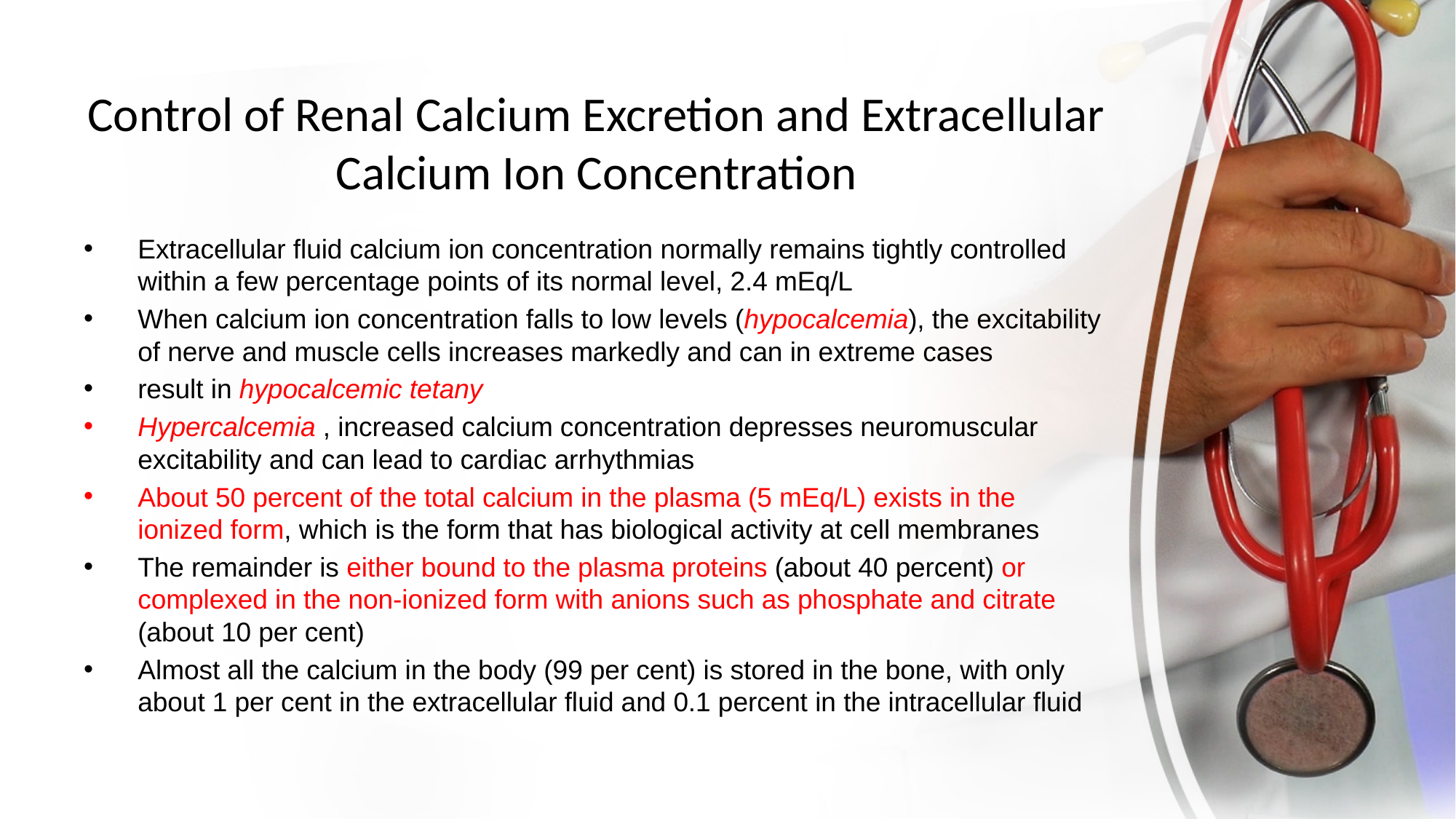

# Control of Renal Calcium Excretion and Extracellular Calcium Ion Concentration
Extracellular fluid calcium ion concentration normally remains tightly controlled within a few percentage points of its normal level, 2.4 mEq/L
When calcium ion concentration falls to low levels (hypocalcemia), the excitability of nerve and muscle cells increases markedly and can in extreme cases
result in hypocalcemic tetany
Hypercalcemia , increased calcium concentration depresses neuromuscular excitability and can lead to cardiac arrhythmias
About 50 percent of the total calcium in the plasma (5 mEq/L) exists in the ionized form, which is the form that has biological activity at cell membranes
The remainder is either bound to the plasma proteins (about 40 percent) or complexed in the non-ionized form with anions such as phosphate and citrate (about 10 per cent)
Almost all the calcium in the body (99 per cent) is stored in the bone, with only about 1 per cent in the extracellular fluid and 0.1 percent in the intracellular fluid